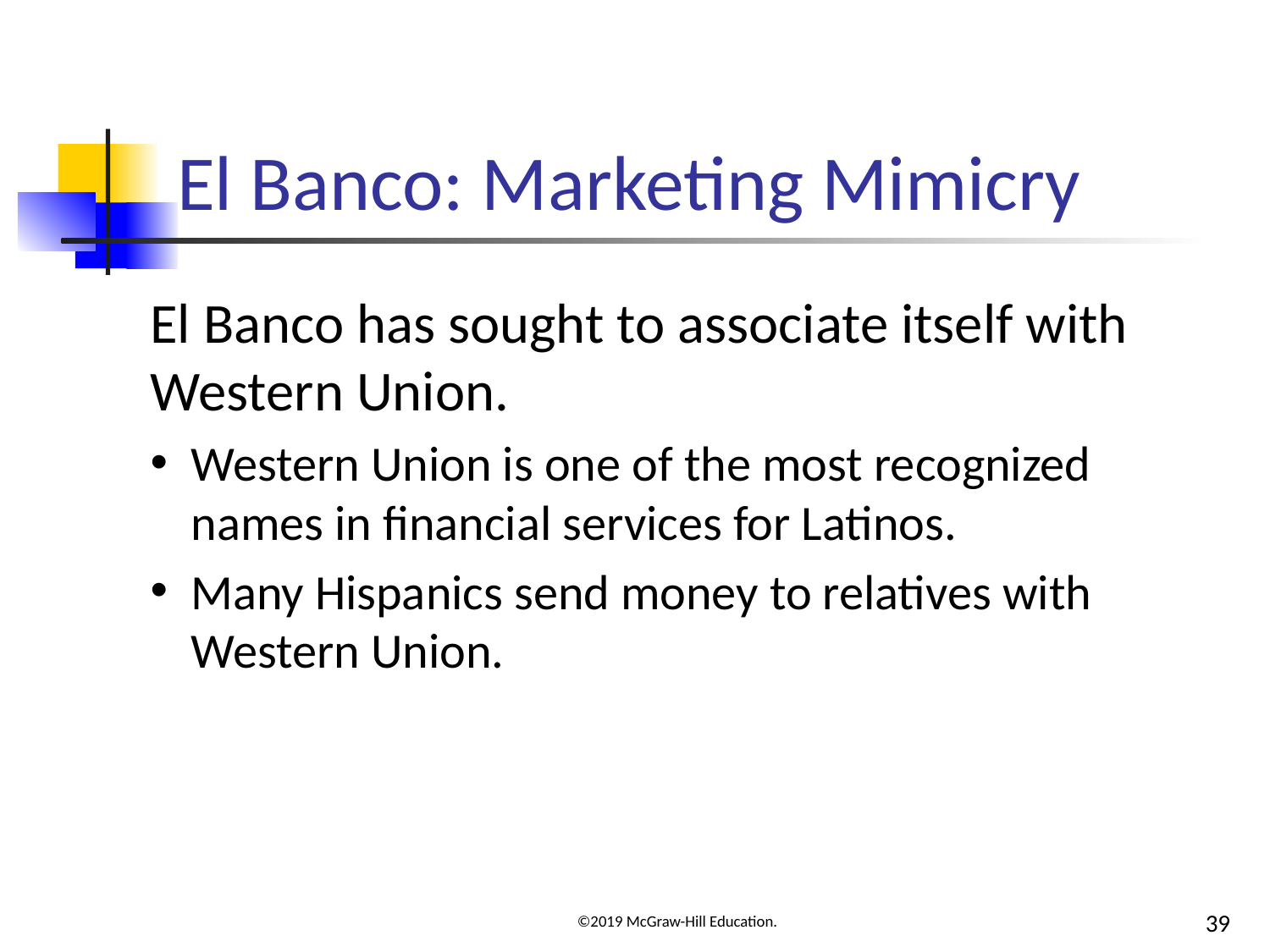

# El Banco: Marketing Mimicry
El Banco has sought to associate itself with Western Union.
Western Union is one of the most recognized names in financial services for Latinos.
Many Hispanics send money to relatives with Western Union.